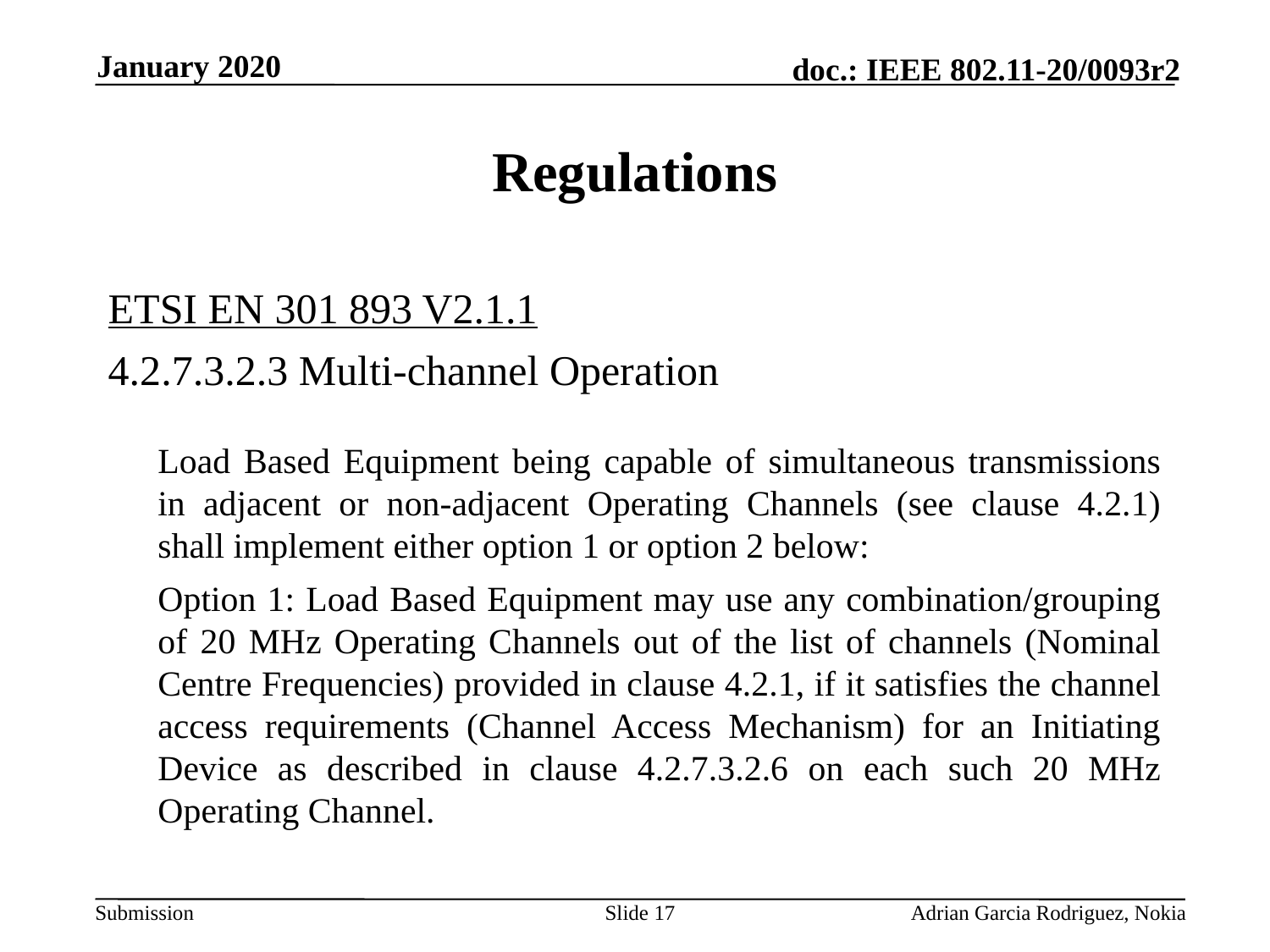

January 2020
# Regulations
ETSI EN 301 893 V2.1.1
4.2.7.3.2.3 Multi-channel Operation

Load Based Equipment being capable of simultaneous transmissions in adjacent or non-adjacent Operating Channels (see clause 4.2.1) shall implement either option 1 or option 2 below:
Option 1: Load Based Equipment may use any combination/grouping of 20 MHz Operating Channels out of the list of channels (Nominal Centre Frequencies) provided in clause 4.2.1, if it satisfies the channel access requirements (Channel Access Mechanism) for an Initiating Device as described in clause 4.2.7.3.2.6 on each such 20 MHz Operating Channel.
Slide 17
Adrian Garcia Rodriguez, Nokia